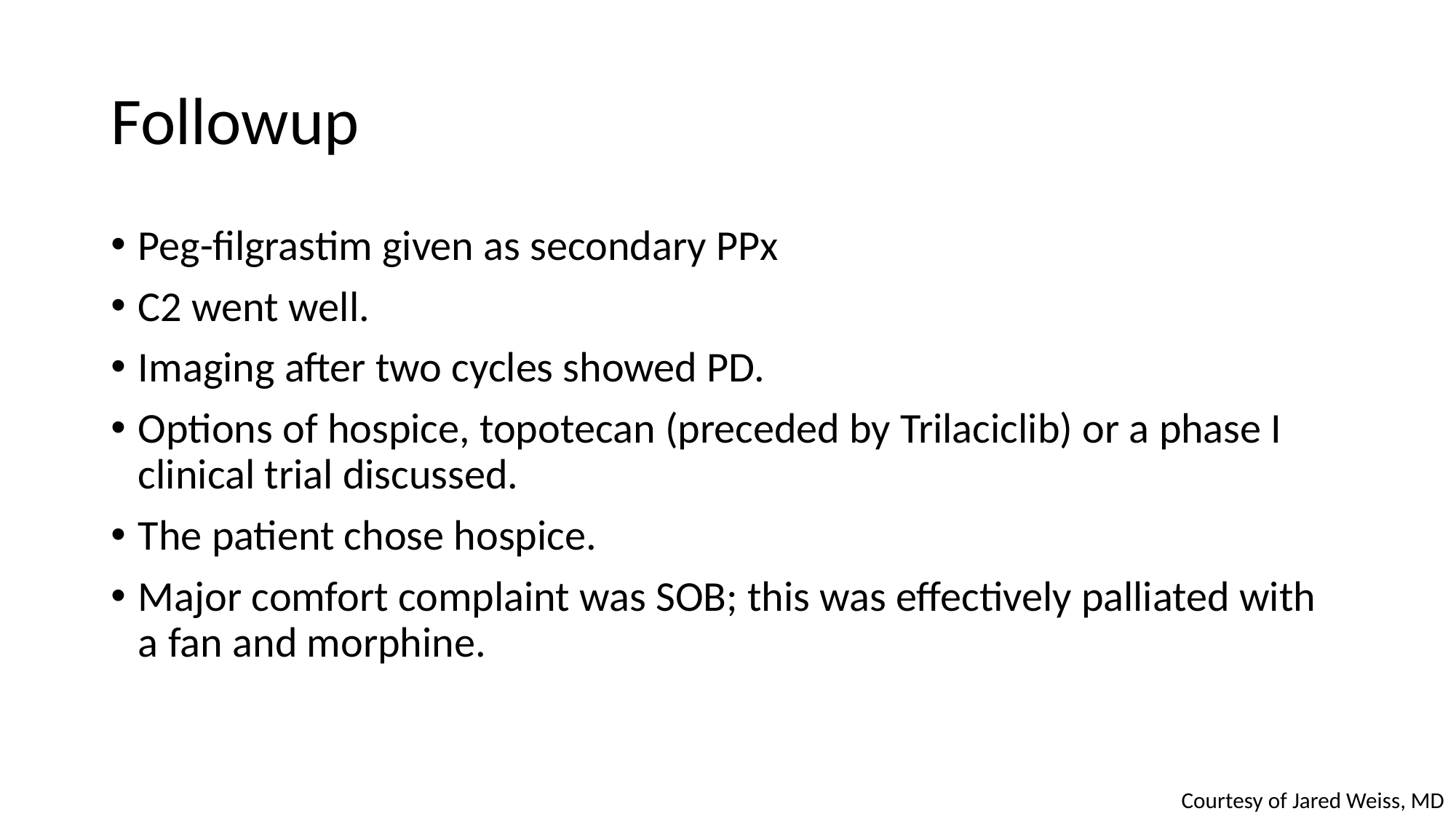

# Followup
Peg-filgrastim given as secondary PPx
C2 went well.
Imaging after two cycles showed PD.
Options of hospice, topotecan (preceded by Trilaciclib) or a phase I clinical trial discussed.
The patient chose hospice.
Major comfort complaint was SOB; this was effectively palliated with a fan and morphine.
Courtesy of Jared Weiss, MD